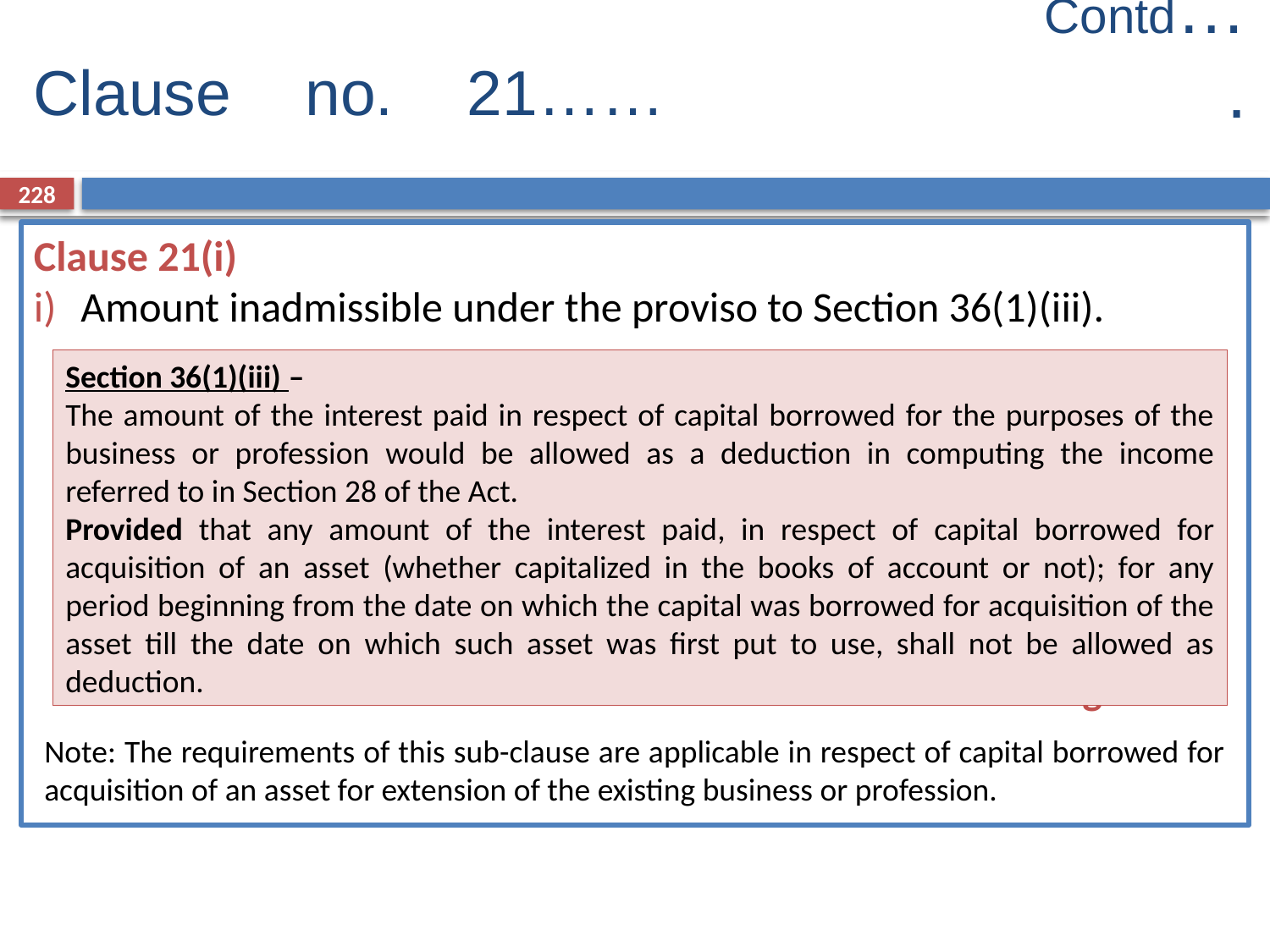

Contd….

Clause no. 21……
228
Clause 21(i)
Amount inadmissible under the proviso to Section 36(1)(iii).
Section 36(1)(iii) –
The amount of the interest paid in respect of capital borrowed for the purposes of the business or profession would be allowed as a deduction in computing the income referred to in Section 28 of the Act.
Provided that any amount of the interest paid, in respect of capital borrowed for acquisition of an asset (whether capitalized in the books of account or not); for any period beginning from the date on which the capital was borrowed for acquisition of the asset till the date on which such asset was first put to use, shall not be allowed as deduction.
*No Change
Note: The requirements of this sub-clause are applicable in respect of capital borrowed for acquisition of an asset for extension of the existing business or profession.